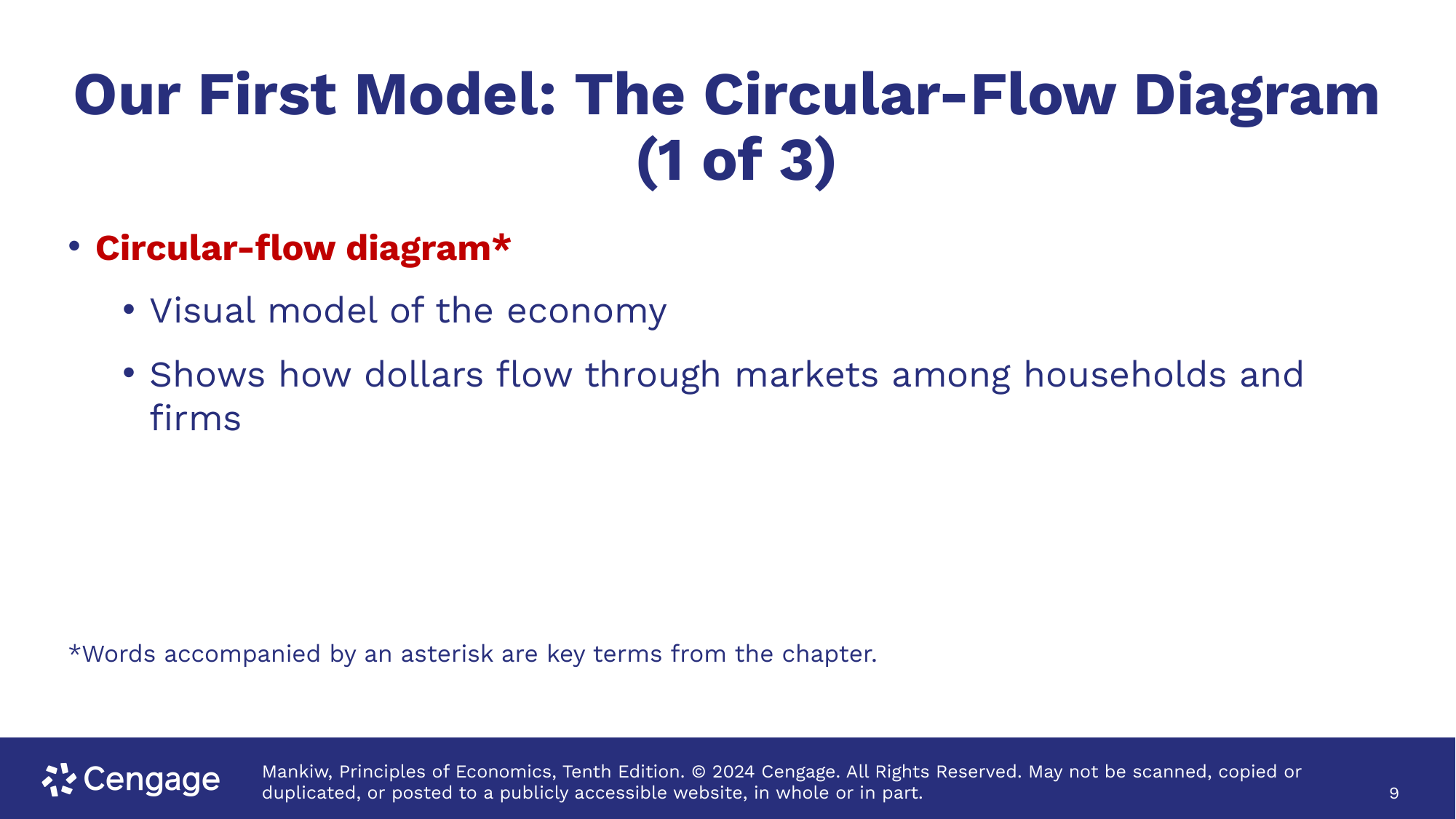

# Our First Model: The Circular-Flow Diagram (1 of 3)
Circular-flow diagram*
Visual model of the economy
Shows how dollars flow through markets among households and firms
*Words accompanied by an asterisk are key terms from the chapter.